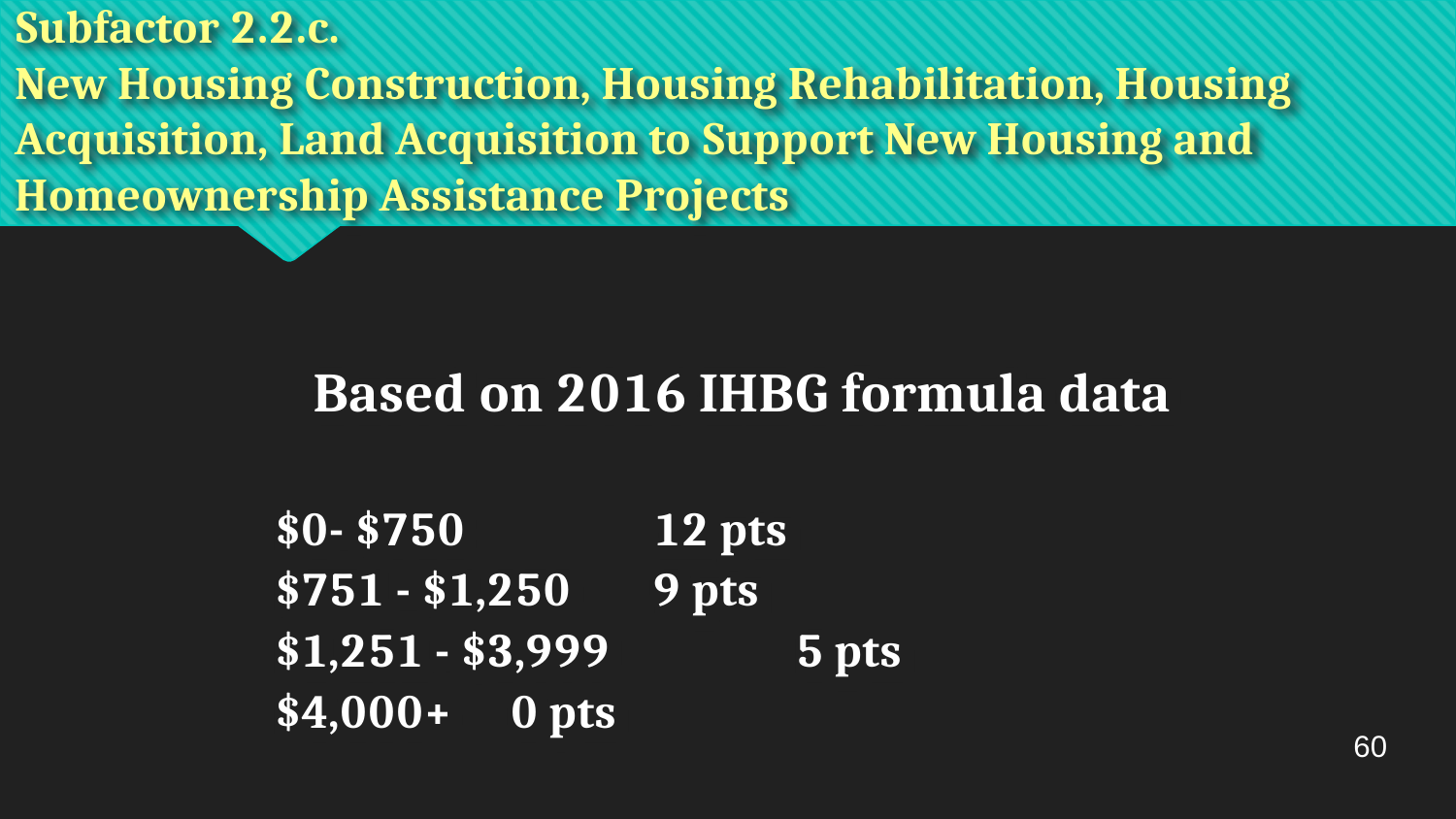

# Subfactor 2.2.c. New Housing Construction, Housing Rehabilitation, Housing Acquisition, Land Acquisition to Support New Housing and Homeownership Assistance Projects

Based on 2016 IHBG formula data

        $0- $750 		           	12 pts
        $751 - $1,250			9 pts
        $1,251 - $3,999	  		5 pts
        $4,000+						0 pts

60